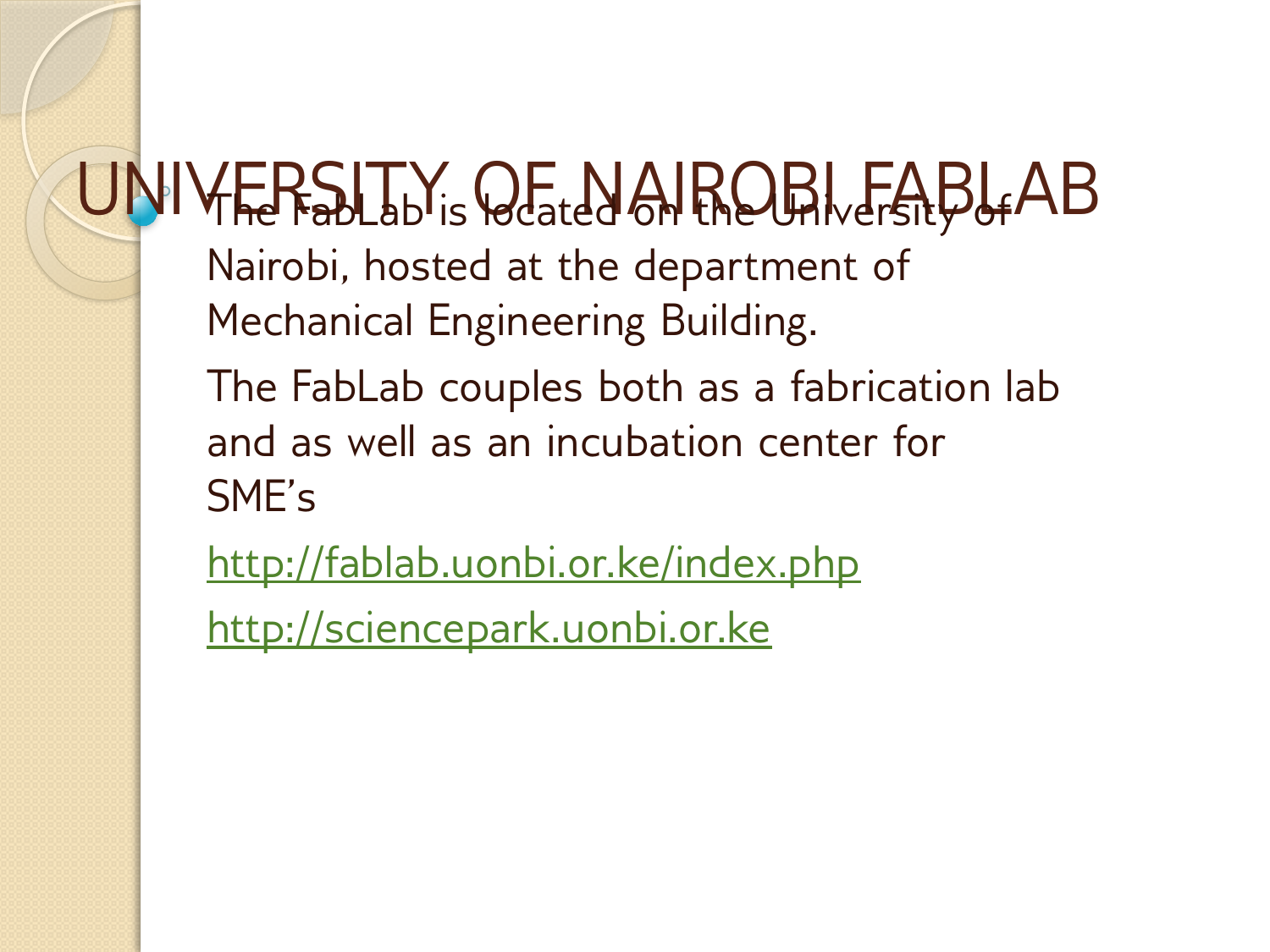

# UNIVERSITY OF NAIROBI FABLAB
The FabLab is located on the University of Nairobi, hosted at the department of Mechanical Engineering Building.
The FabLab couples both as a fabrication lab and as well as an incubation center for SME’s
http://fablab.uonbi.or.ke/index.php
http://sciencepark.uonbi.or.ke